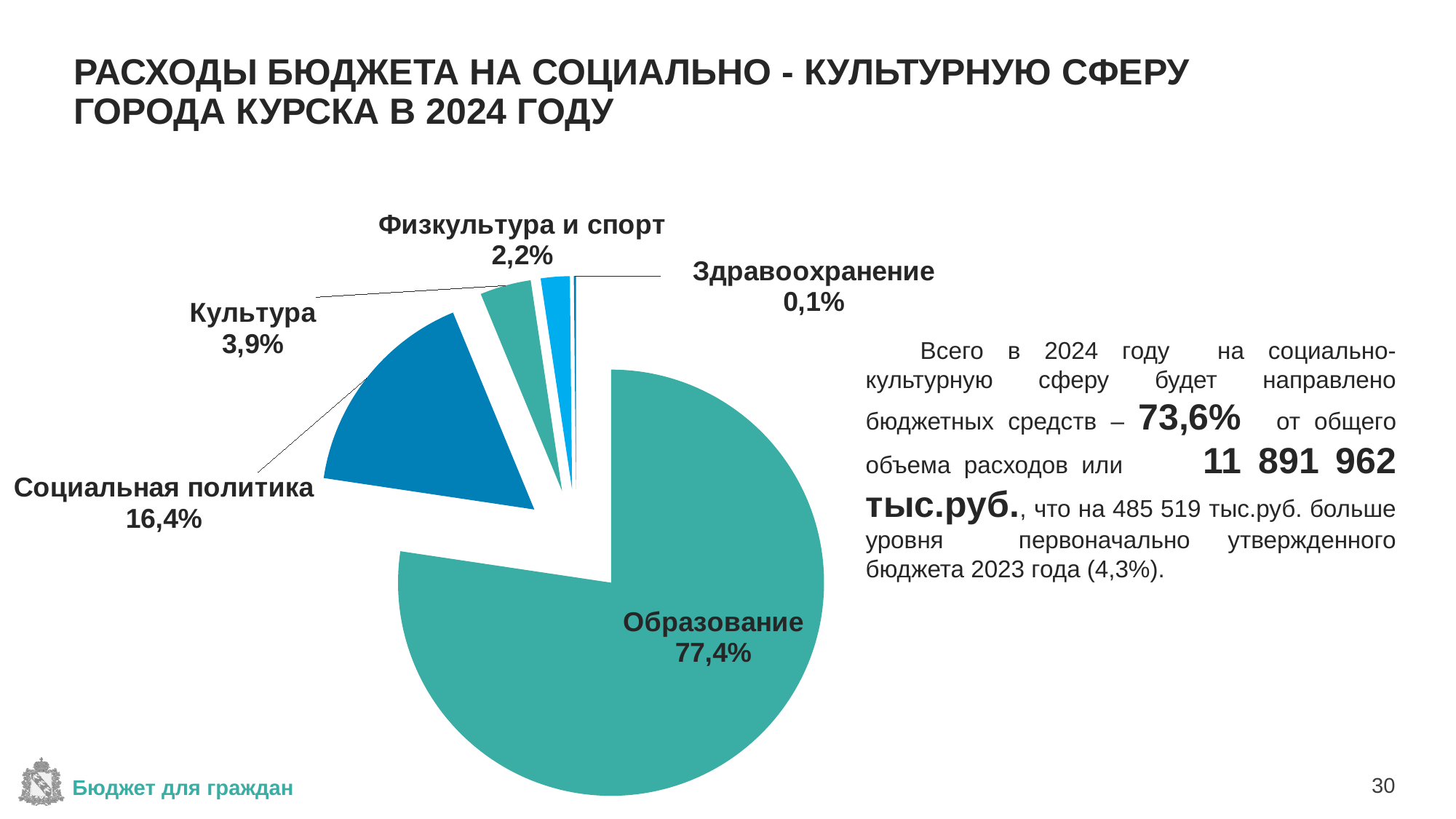

РАСХОДЫ БЮДЖЕТА НА СОЦИАЛЬНО - КУЛЬТУРНУЮ СФЕРУ
ГОРОДА КУРСКА В 2024 ГОДУ

### Chart

| Category | Столбец1 |
|---|---|
| Образование | 9199681.0 |
| Социальная политика | 1950868.0 |
| Культура | 460894.0 |
| Физкультура и спорт | 260861.0 |
| Здравоохранение | 19658.0 |
Всего в 2024 году  на социально-культурную сферу будет направлено бюджетных средств – 73,6%  от общего объема расходов или      11 891 962 тыс.руб., что на 485 519 тыс.руб. больше уровня  первоначально утвержденного бюджета 2023 года (4,3%).